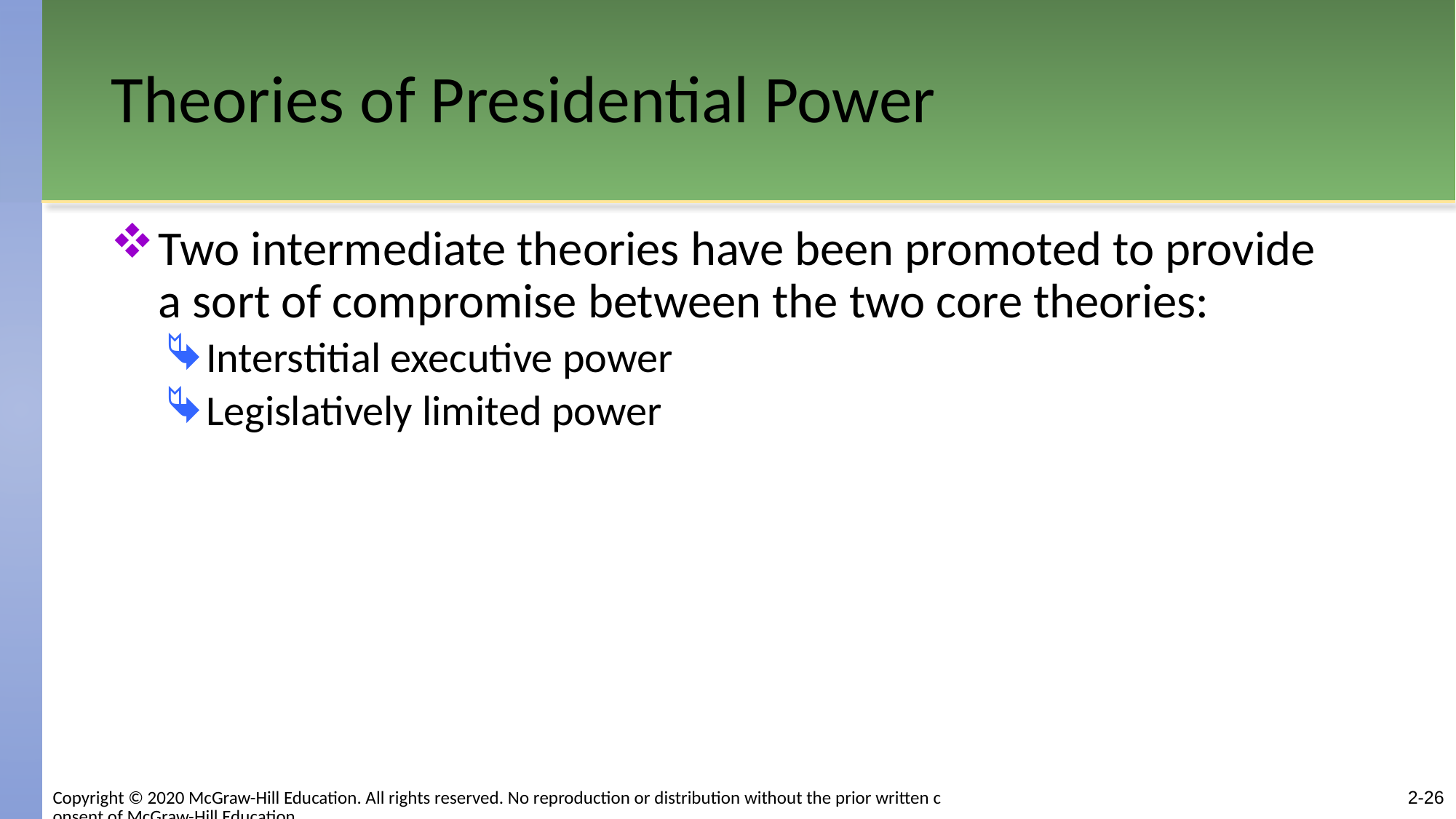

# Theories of Presidential Power
Two intermediate theories have been promoted to provide a sort of compromise between the two core theories:
Interstitial executive power
Legislatively limited power
2-26
Copyright © 2020 McGraw-Hill Education. All rights reserved. No reproduction or distribution without the prior written consent of McGraw-Hill Education.